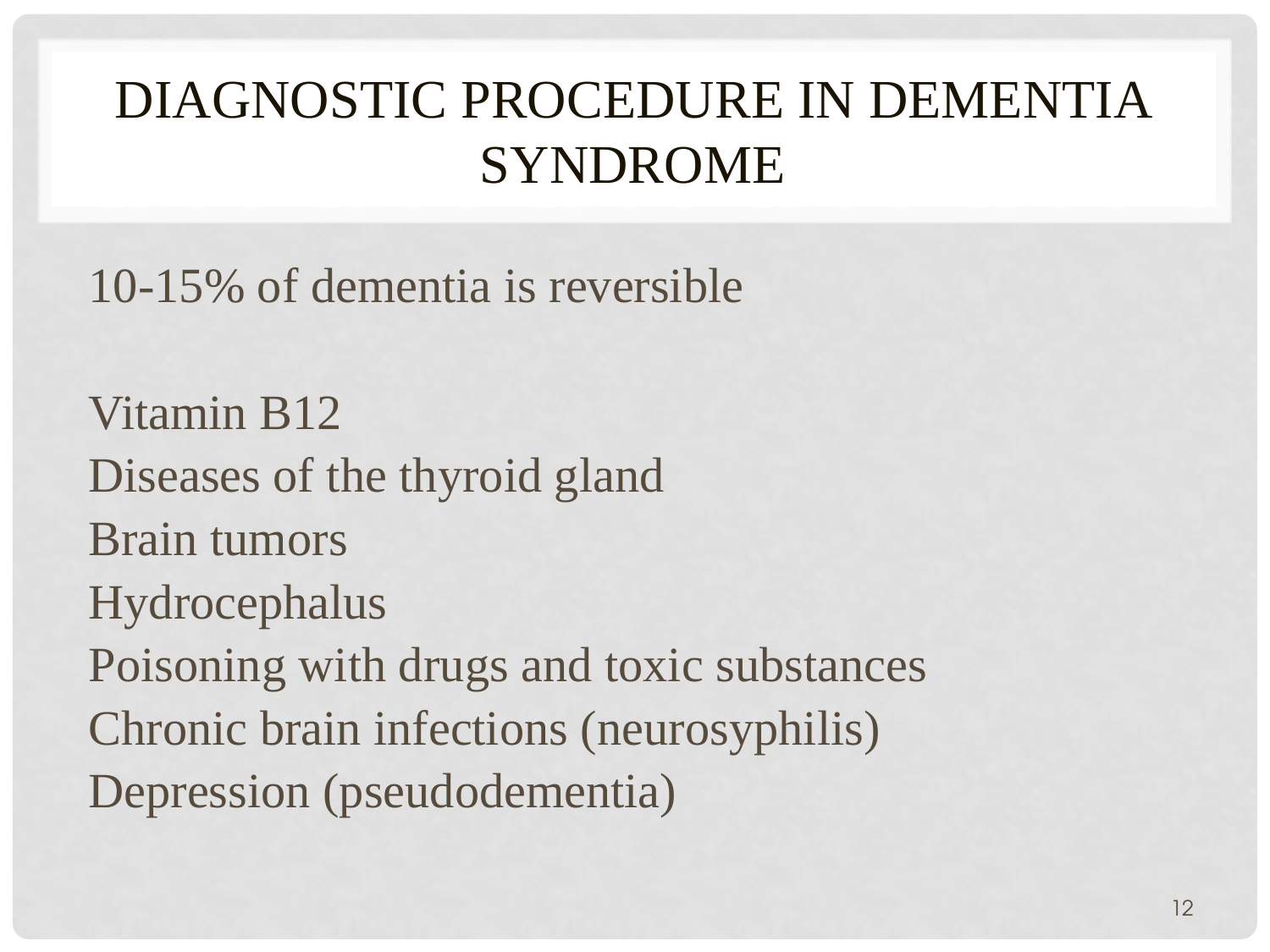

# DIAGNOSTIC PROCEDURE in dementia syndrome
10-15% of dementia is reversible

Vitamin B12
Diseases of the thyroid gland
Brain tumors
Hydrocephalus
Poisoning with drugs and toxic substances
Chronic brain infections (neurosyphilis)
Depression (pseudodementia)

12